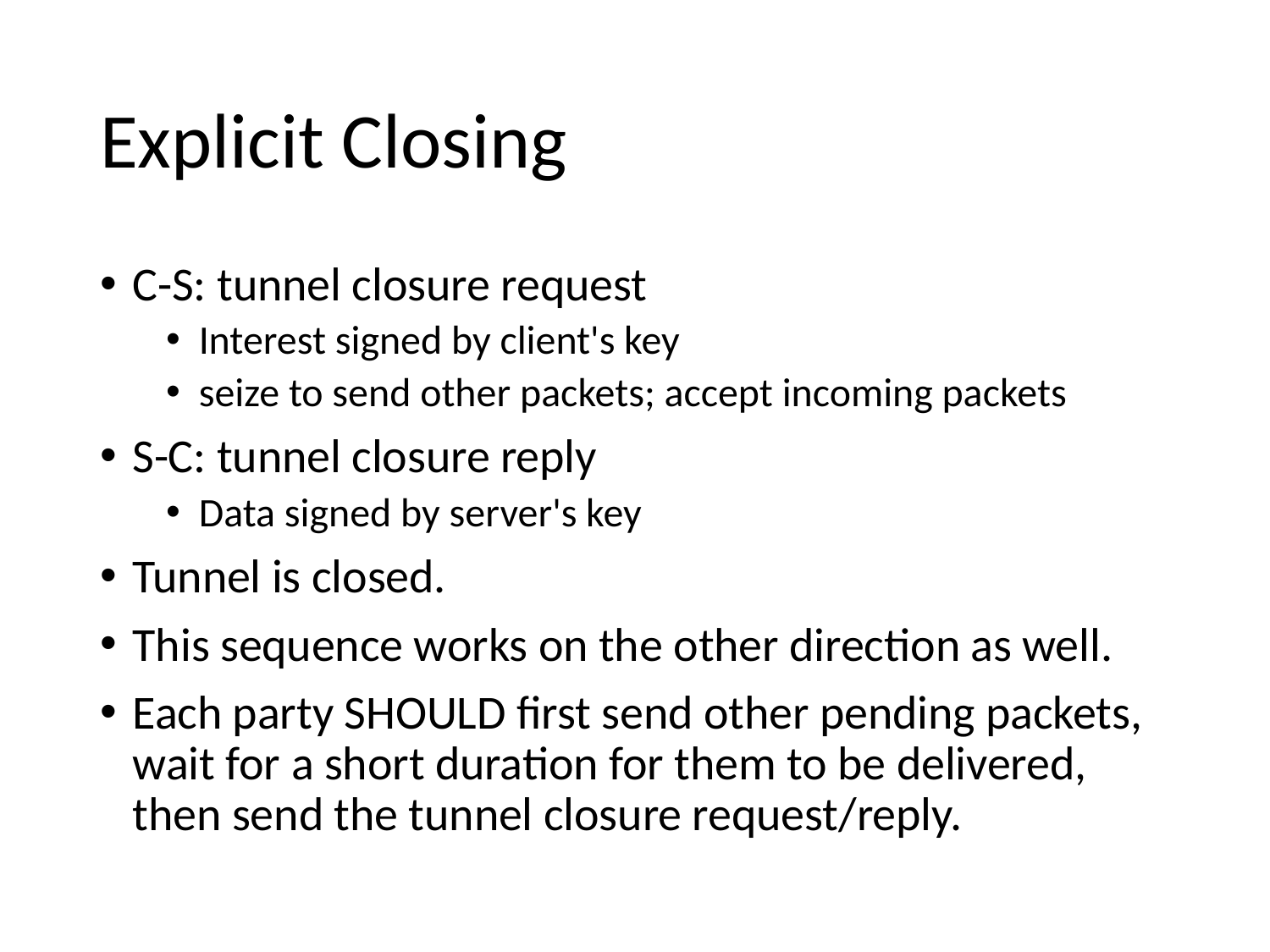

# Explicit Closing
C-S: tunnel closure request
Interest signed by client's key
seize to send other packets; accept incoming packets
S-C: tunnel closure reply
Data signed by server's key
Tunnel is closed.
This sequence works on the other direction as well.
Each party SHOULD first send other pending packets, wait for a short duration for them to be delivered, then send the tunnel closure request/reply.